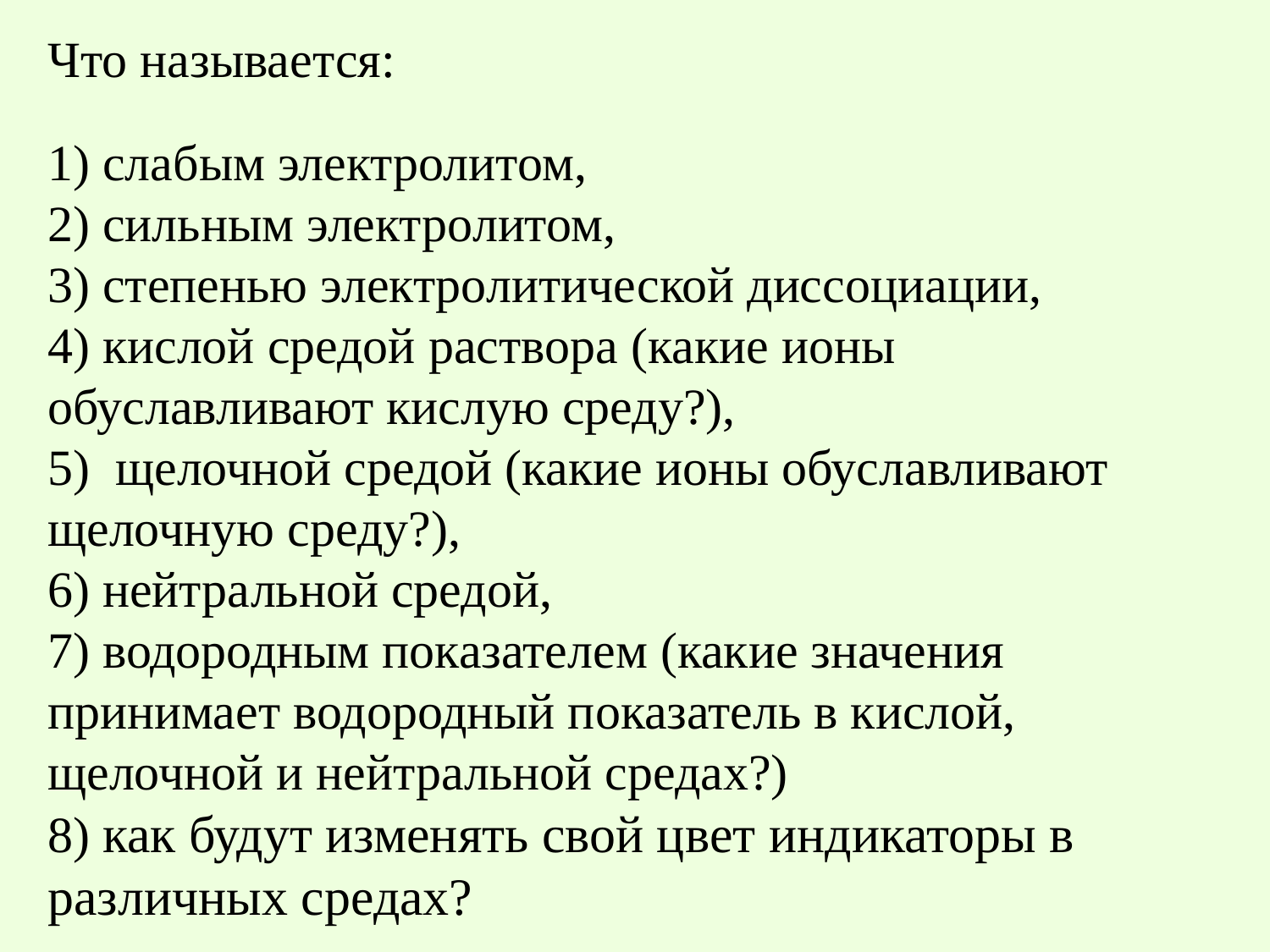

# Что называется: 1) слабым электролитом, 2) сильным электролитом, 3) степенью электролитической диссоциации, 4) кислой средой раствора (какие ионы обуславливают кислую среду?), 5)  щелочной средой (какие ионы обуславливают щелочную среду?), 6) нейтральной средой, 7) водородным показателем (какие значения принимает водородный показатель в кислой, щелочной и нейтральной средах?) 8) как будут изменять свой цвет индикаторы в различных средах?